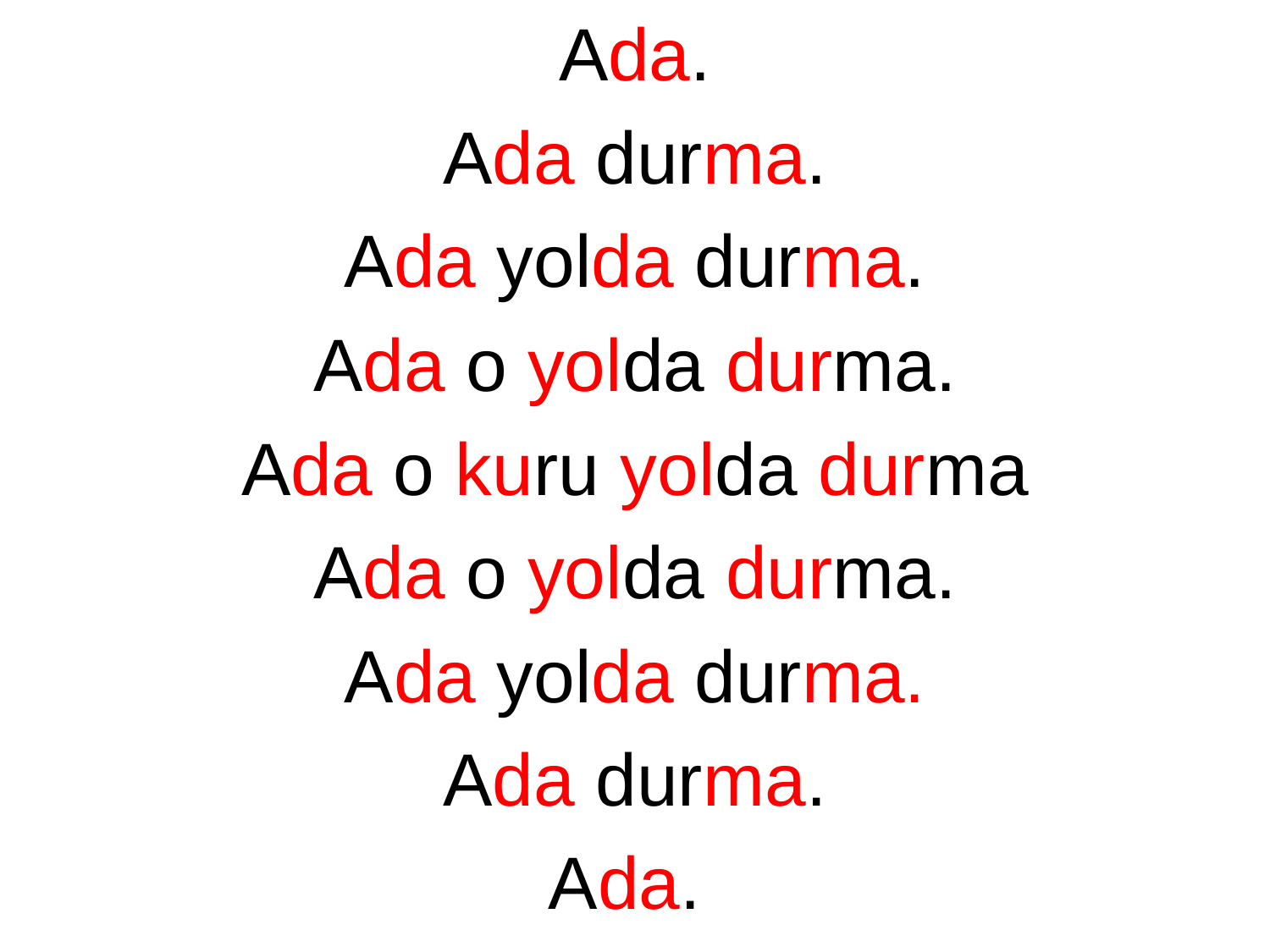

Ada.
Ada durma.
Ada yolda durma.
Ada o yolda durma.
Ada o kuru yolda durma
Ada o yolda durma.
Ada yolda durma.
Ada durma.
Ada.